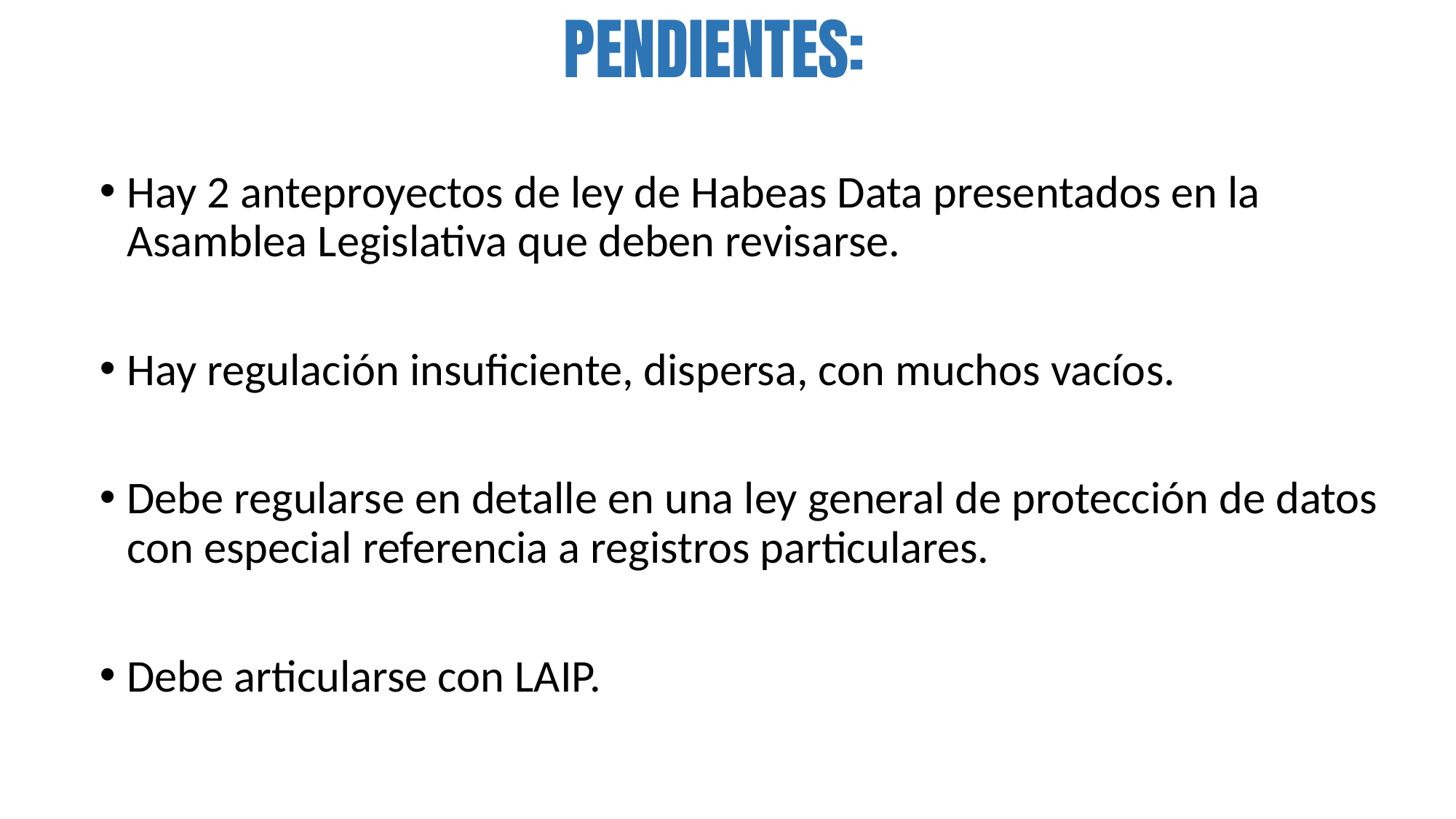

# PENDIENTES:
Hay 2 anteproyectos de ley de Habeas Data presentados en la Asamblea Legislativa que deben revisarse.

Hay regulación insuficiente, dispersa, con muchos vacíos.

Debe regularse en detalle en una ley general de protección de datos con especial referencia a registros particulares.

Debe articularse con LAIP.